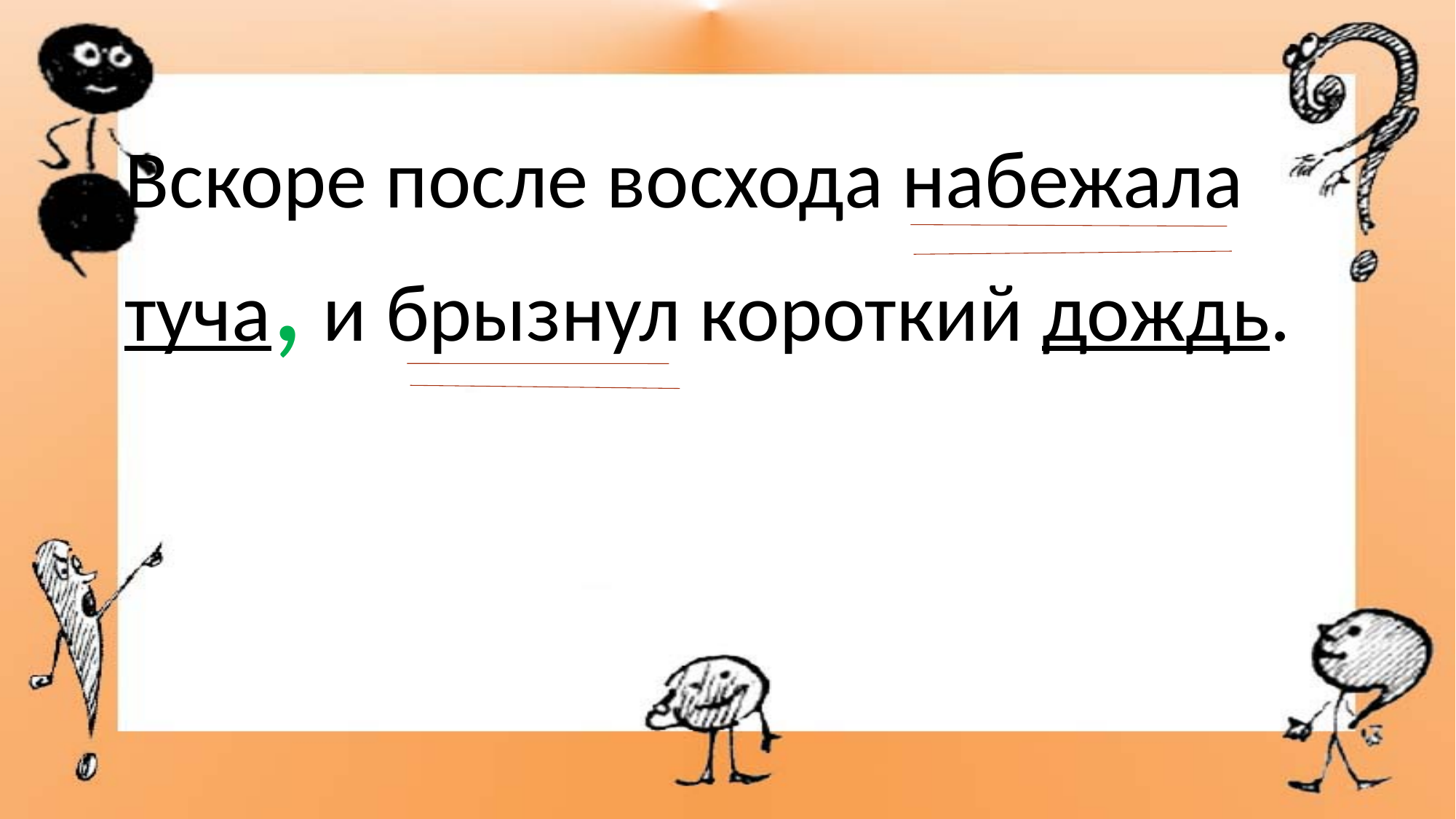

# Вскоре после восхода набежала туча, и брызнул короткий дождь.